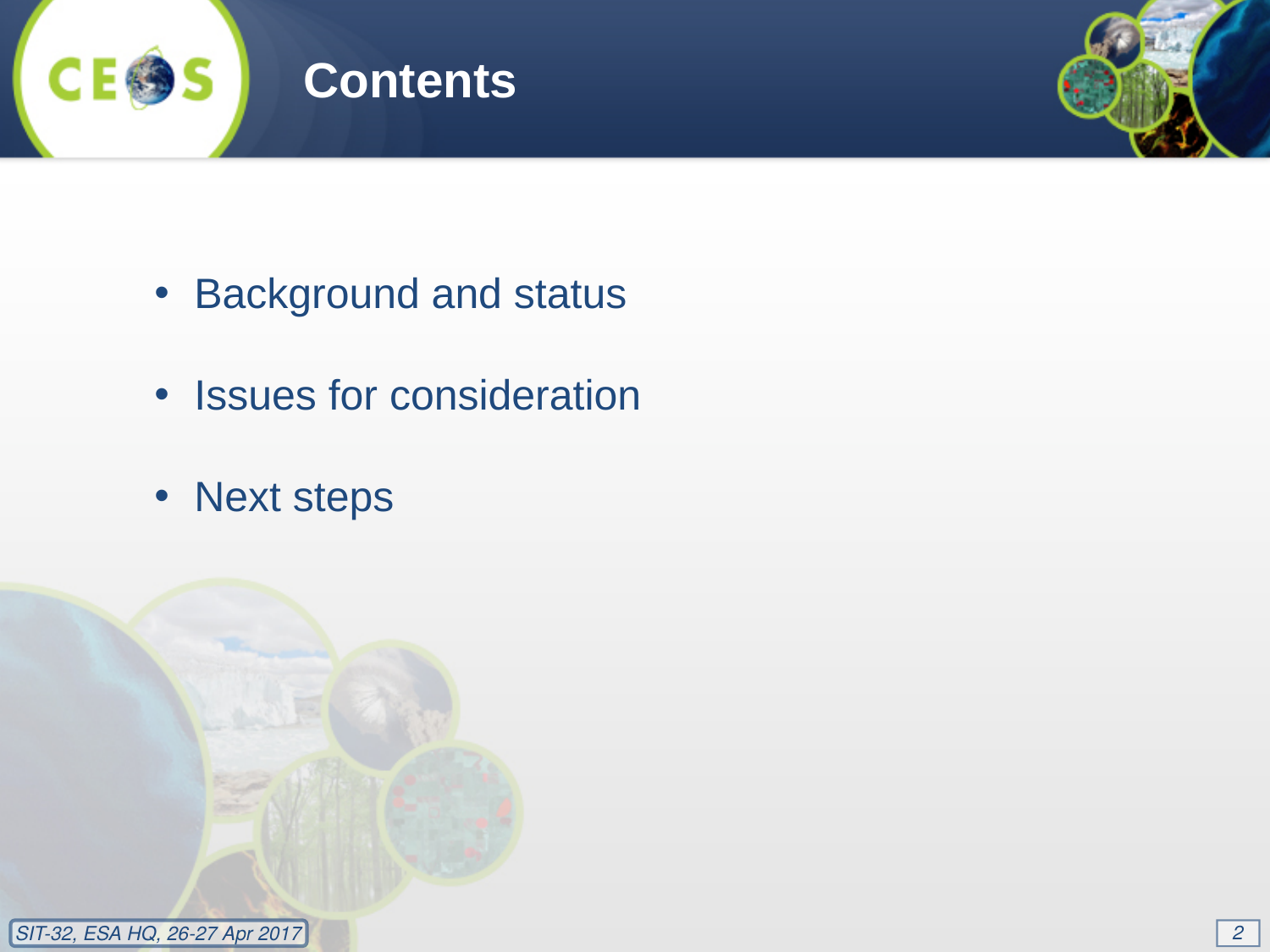

Contents

Background and status

Issues for consideration

Next steps

2